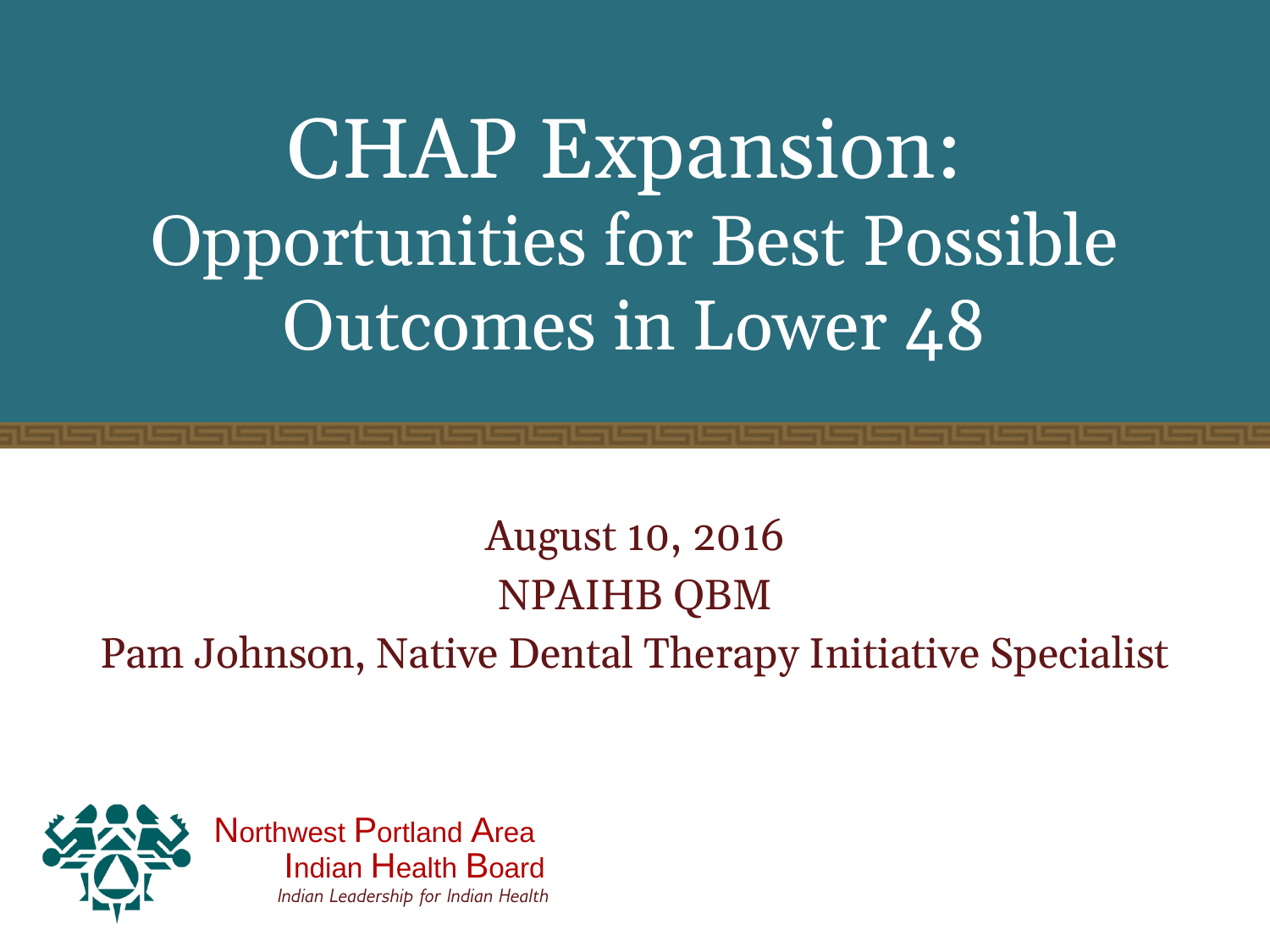

# CHAP Expansion: Opportunities for Best Possible Outcomes in Lower 48

August 10, 2016
NPAIHB QBM
Pam Johnson, Native Dental Therapy Initiative Specialist